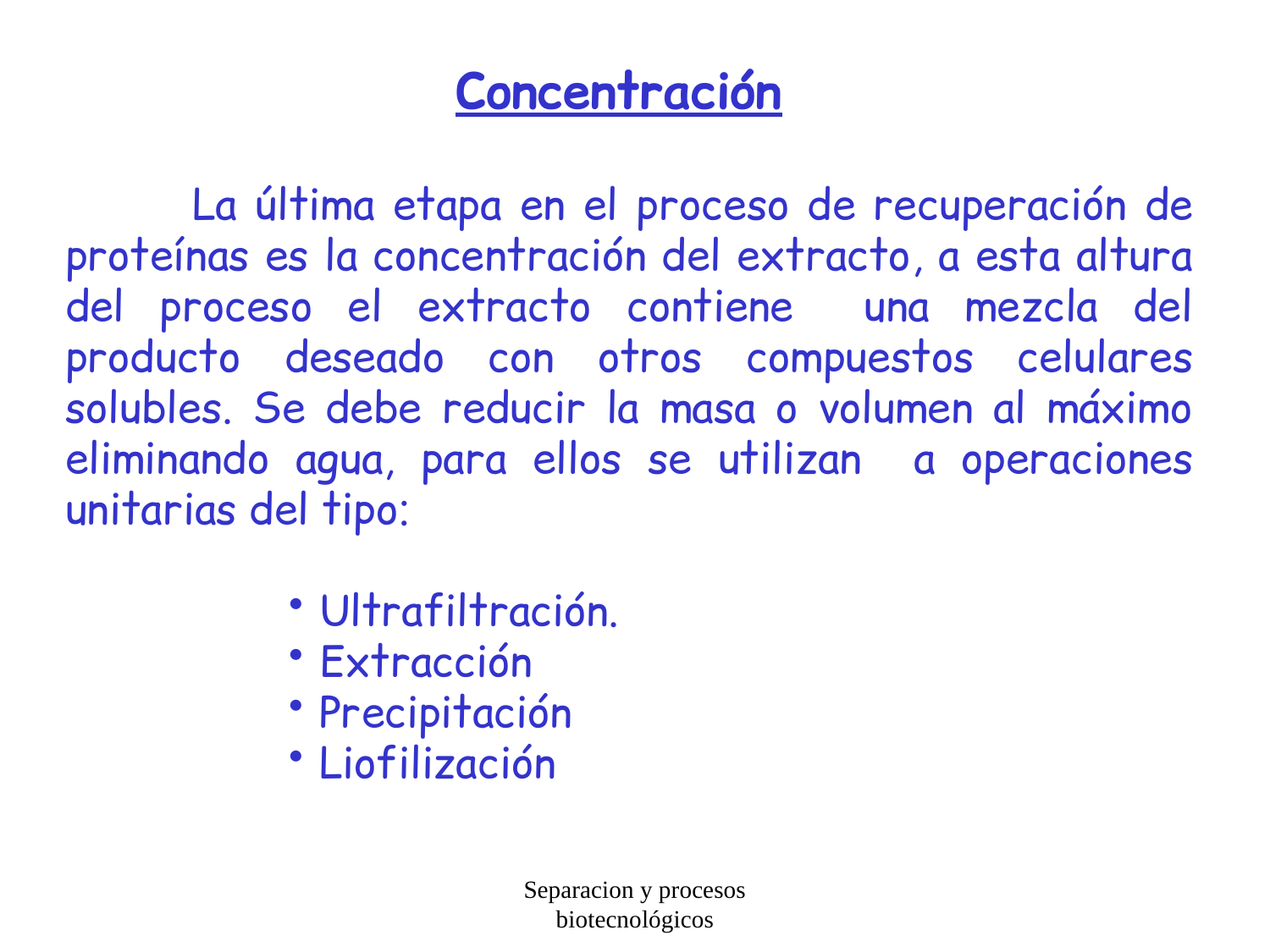

Concentración

	La última etapa en el proceso de recuperación de proteínas es la concentración del extracto, a esta altura del proceso el extracto contiene  una mezcla del producto deseado con otros compuestos celulares solubles. Se debe reducir la masa o volumen al máximo eliminando agua, para ellos se utilizan  a operaciones unitarias del tipo:

Ultrafiltración.
Extracción
Precipitación
Liofilización

Separacion y procesos biotecnológicos